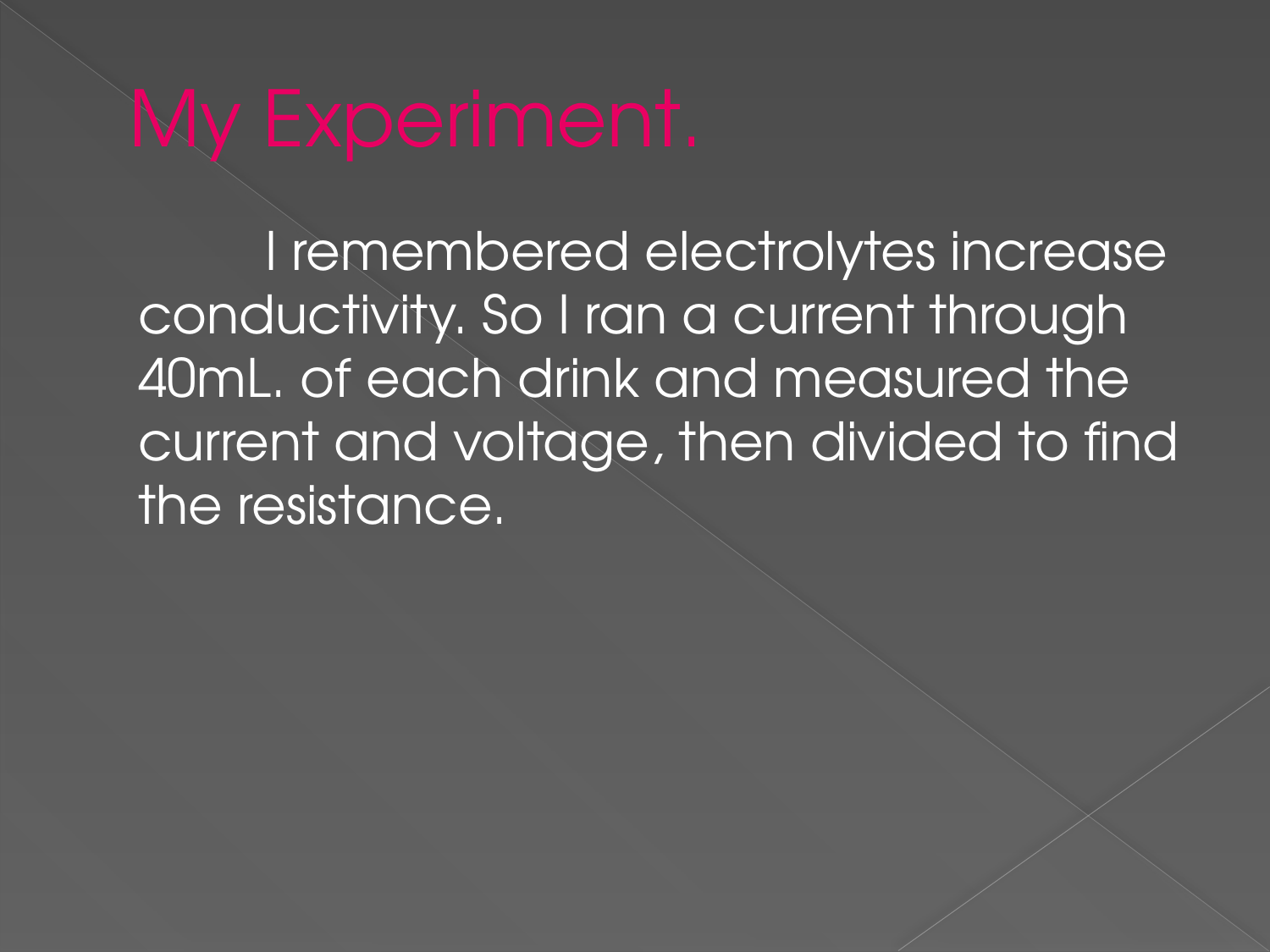

My Experiment.
		I remembered electrolytes increase conductivity. So I ran a current through 40mL. of each drink and measured the current and voltage, then divided to find the resistance.